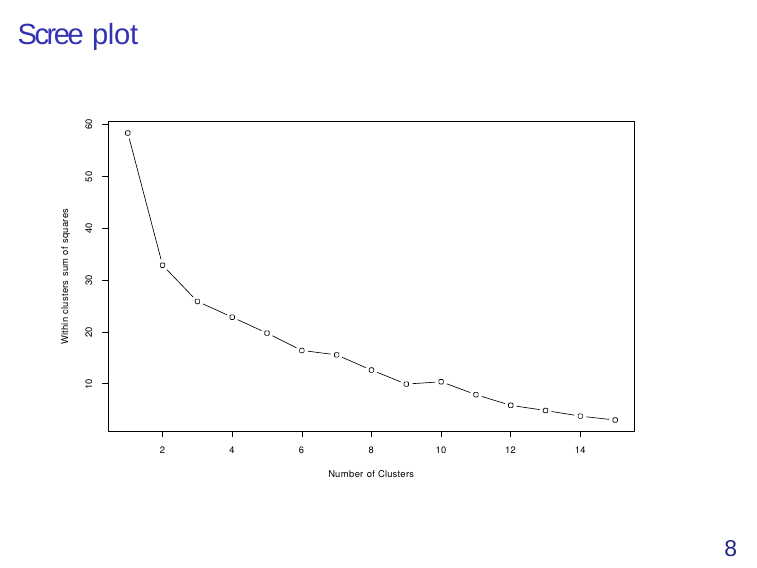

Scree plot
60

50
Within clusters sum of squares
40
30
20
10
2
4
6
8
10
12
14
Number of Clusters
8